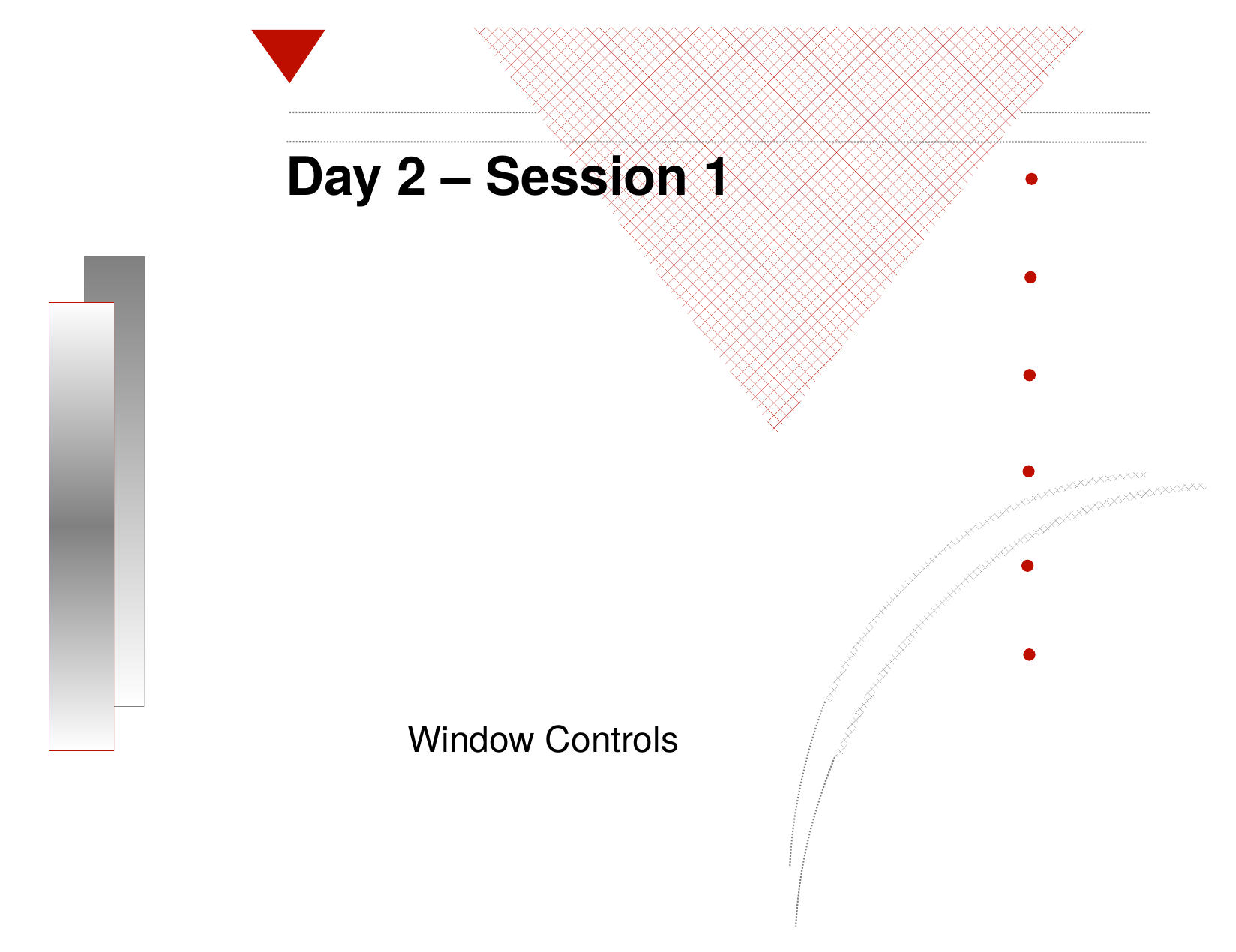

Day 2 – Session 1

Window Controls